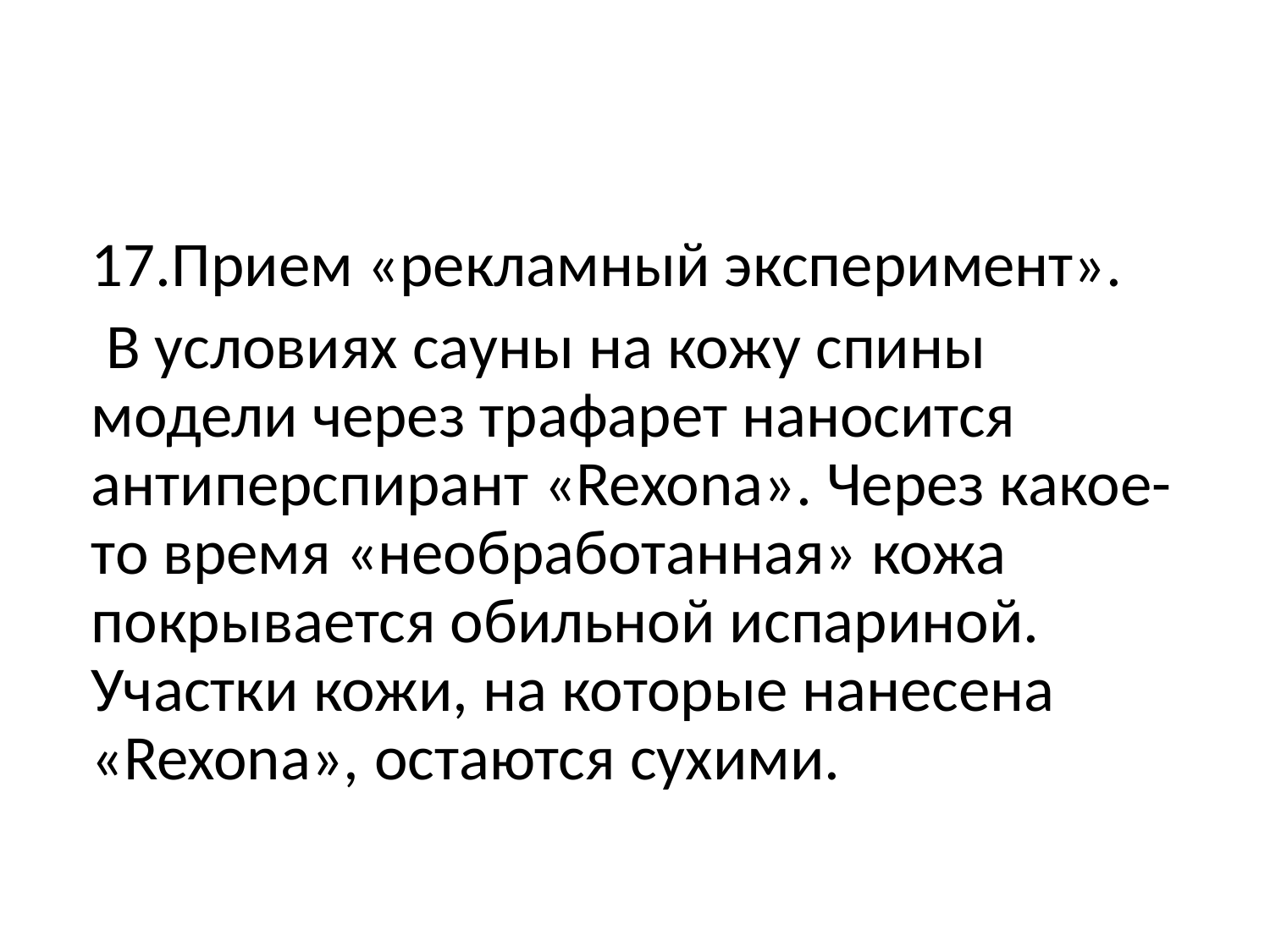

Прием «рекламный эксперимент».
 В условиях сауны на кожу спины модели через трафарет наносится антиперспирант «Rexona». Через какое-то время «необработанная» кожа покрывается обильной испариной. Участки кожи, на которые нанесена «Rexona», остаются сухими.